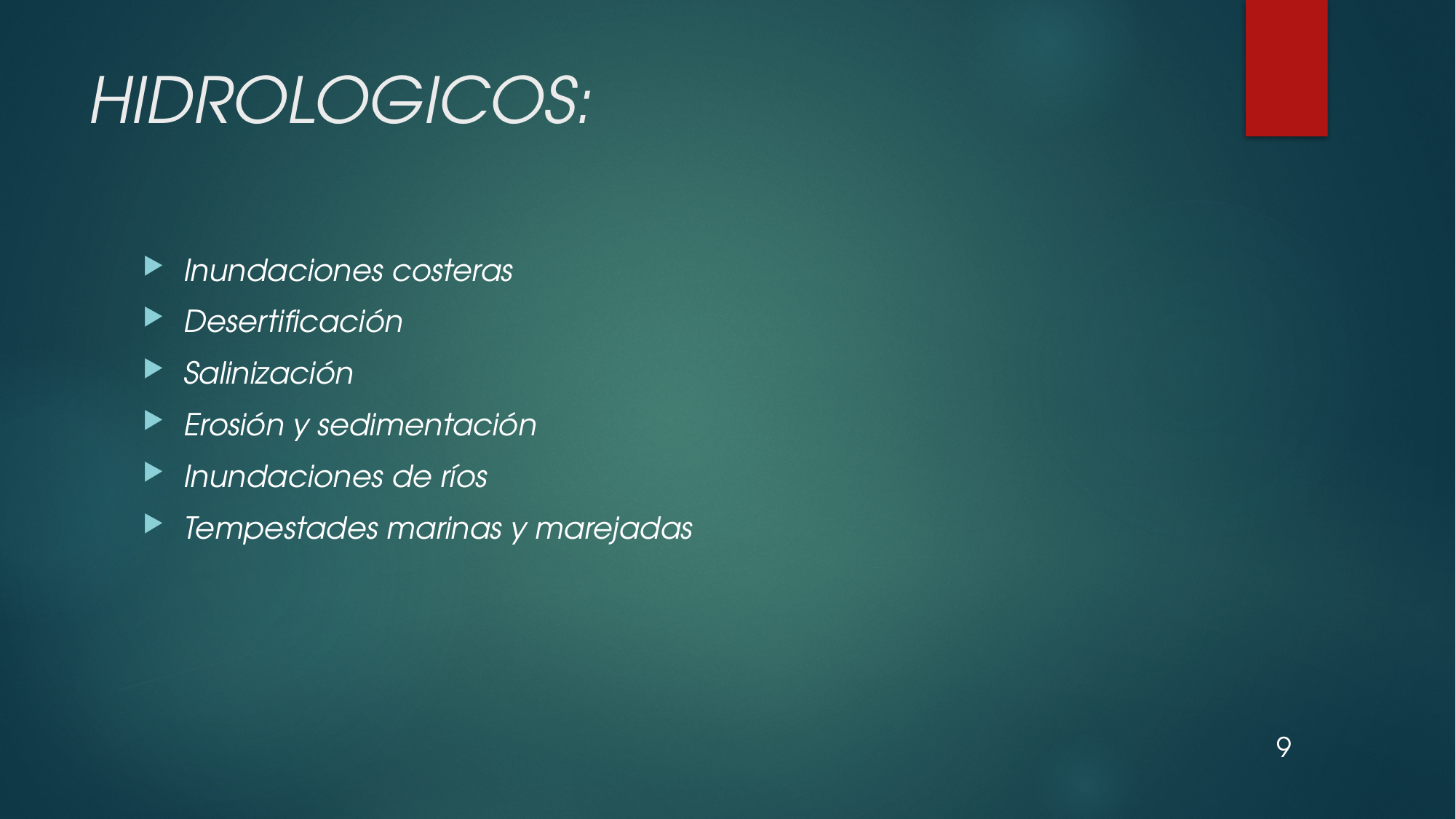

# HIDROLOGICOS:
Inundaciones costeras
Desertificación
Salinización
Erosión y sedimentación
Inundaciones de ríos
Tempestades marinas y marejadas

9